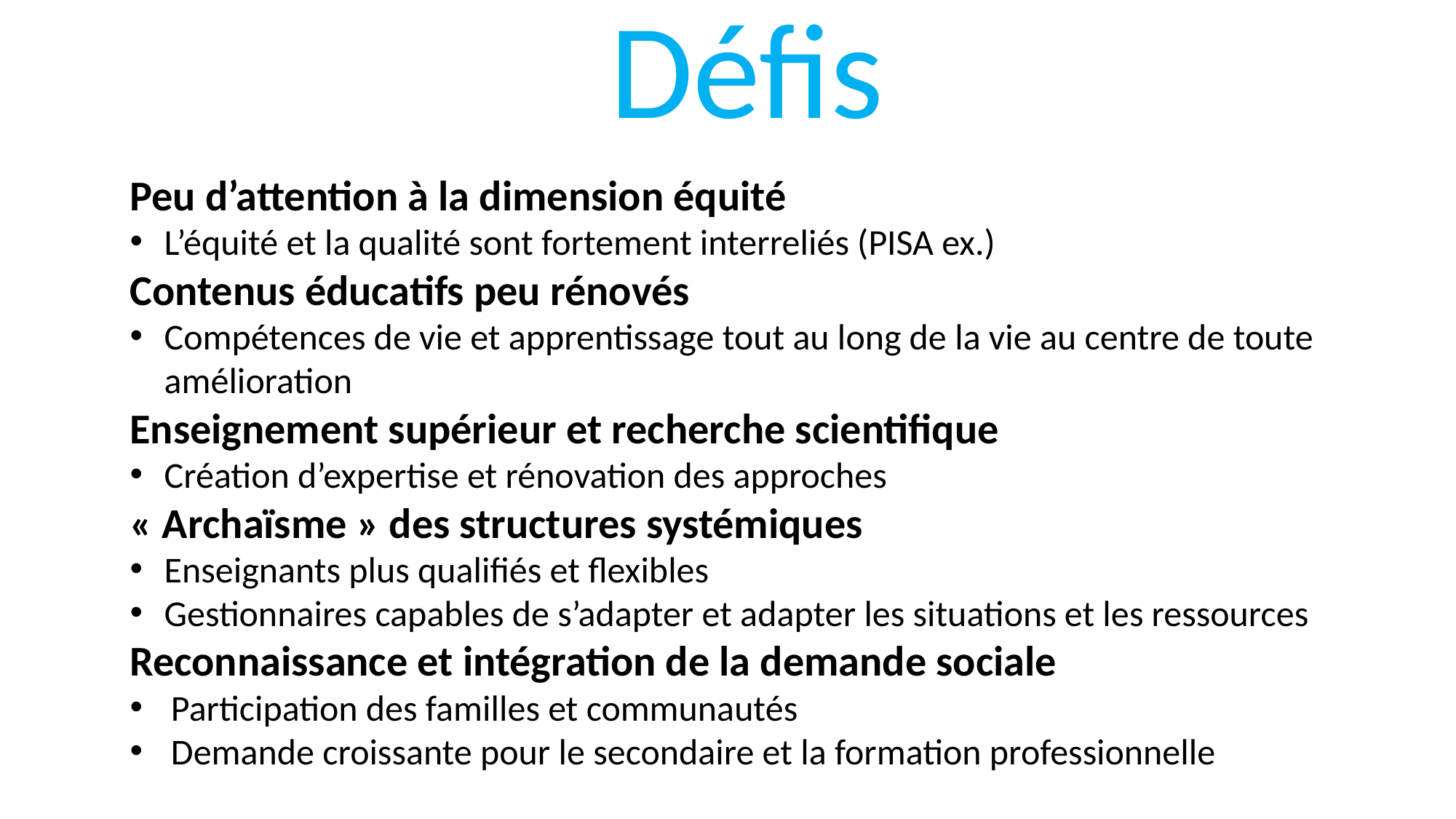

# Défis
Peu d’attention à la dimension équité
L’équité et la qualité sont fortement interreliés (PISA ex.)
Contenus éducatifs peu rénovés
Compétences de vie et apprentissage tout au long de la vie au centre de toute amélioration
Enseignement supérieur et recherche scientifique
Création d’expertise et rénovation des approches
« Archaïsme » des structures systémiques
Enseignants plus qualifiés et flexibles
Gestionnaires capables de s’adapter et adapter les situations et les ressources
Reconnaissance et intégration de la demande sociale
Participation des familles et communautés
Demande croissante pour le secondaire et la formation professionnelle

13